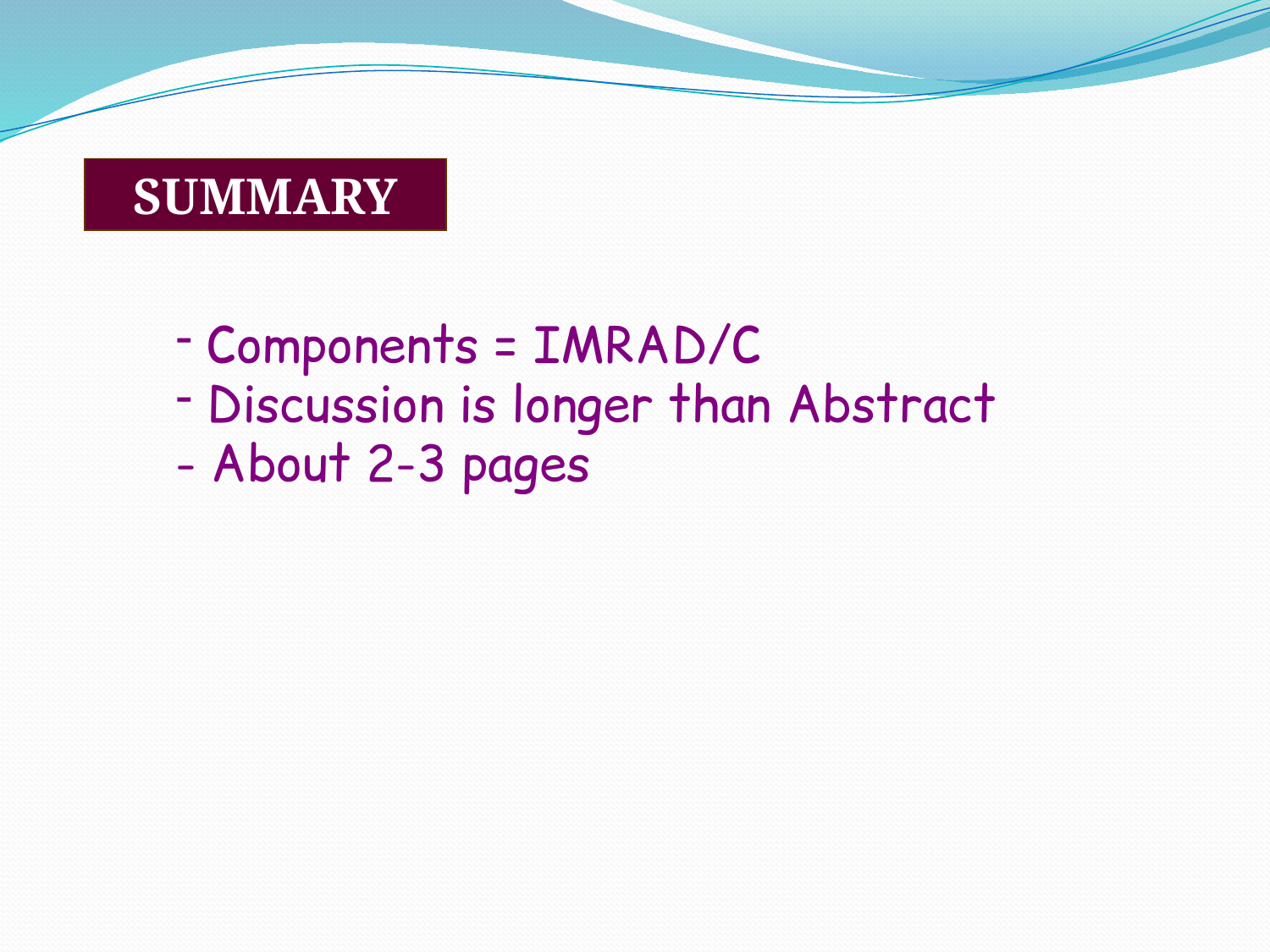

SUMMARY
 Components = IMRAD/C
 Discussion is longer than Abstract
- About 2-3 pages